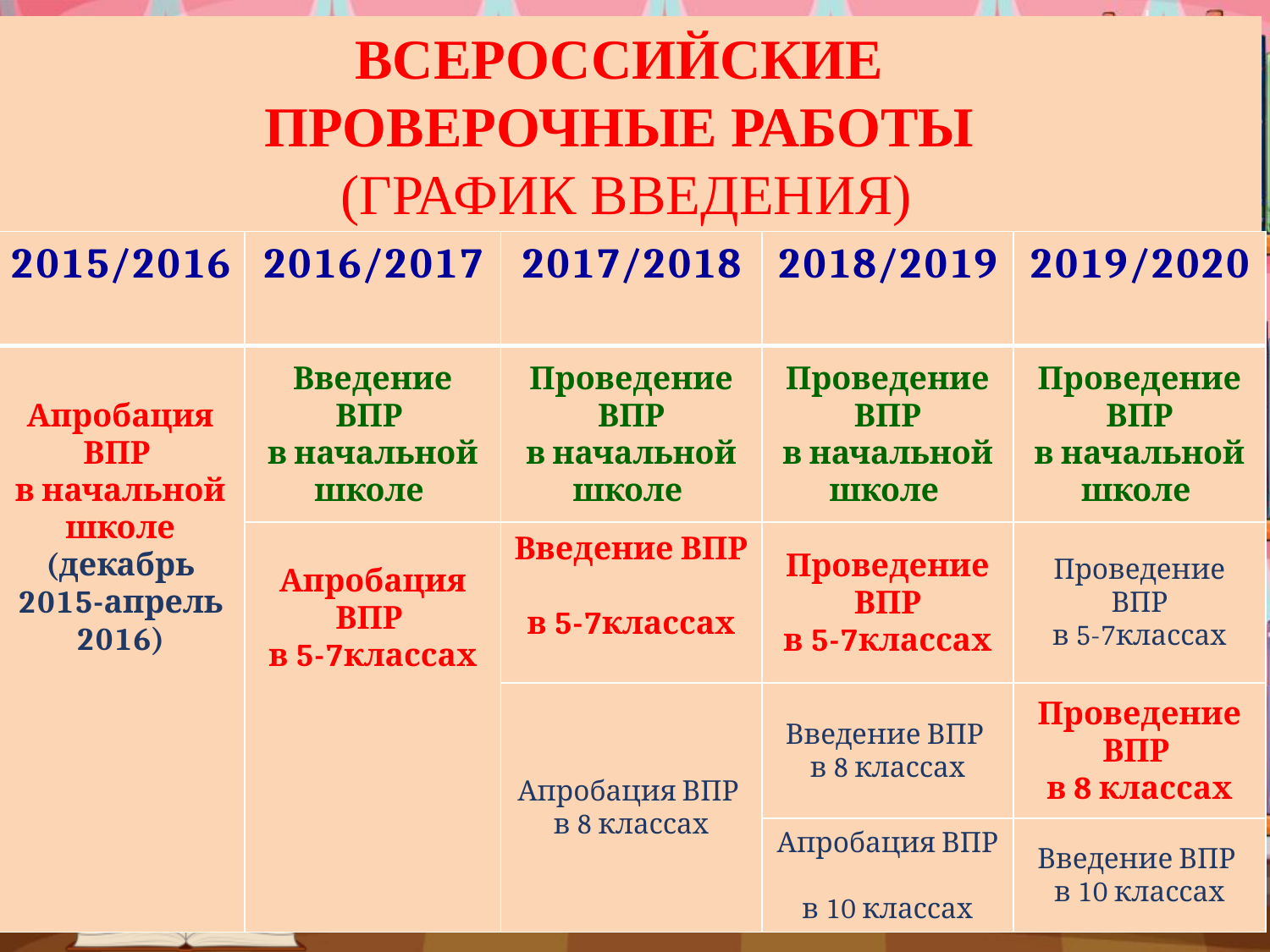

ВСЕРОССИЙСКИЕ
ПРОВЕРОЧНЫЕ РАБОТЫ
(ГРАФИК ВВЕДЕНИЯ)
| 2015/2016 | 2016/2017 | 2017/2018 | 2018/2019 | 2019/2020 |
| --- | --- | --- | --- | --- |
| Апробация ВПР в начальной школе (декабрь 2015-апрель 2016) | Введение ВПР в начальной школе | Проведение ВПР в начальной школе | Проведение ВПР в начальной школе | Проведение ВПР в начальной школе |
|  | Апробация ВПР в 5-7классах | Введение ВПР в 5-7классах | Проведение ВПР в 5-7классах | Проведение ВПР в 5-7классах |
|  |  | Апробация ВПР в 8 классах | Введение ВПР в 8 классах | Проведение ВПР в 8 классах |
|  |  |  | Апробация ВПР в 10 классах | Введение ВПР в 10 классах |